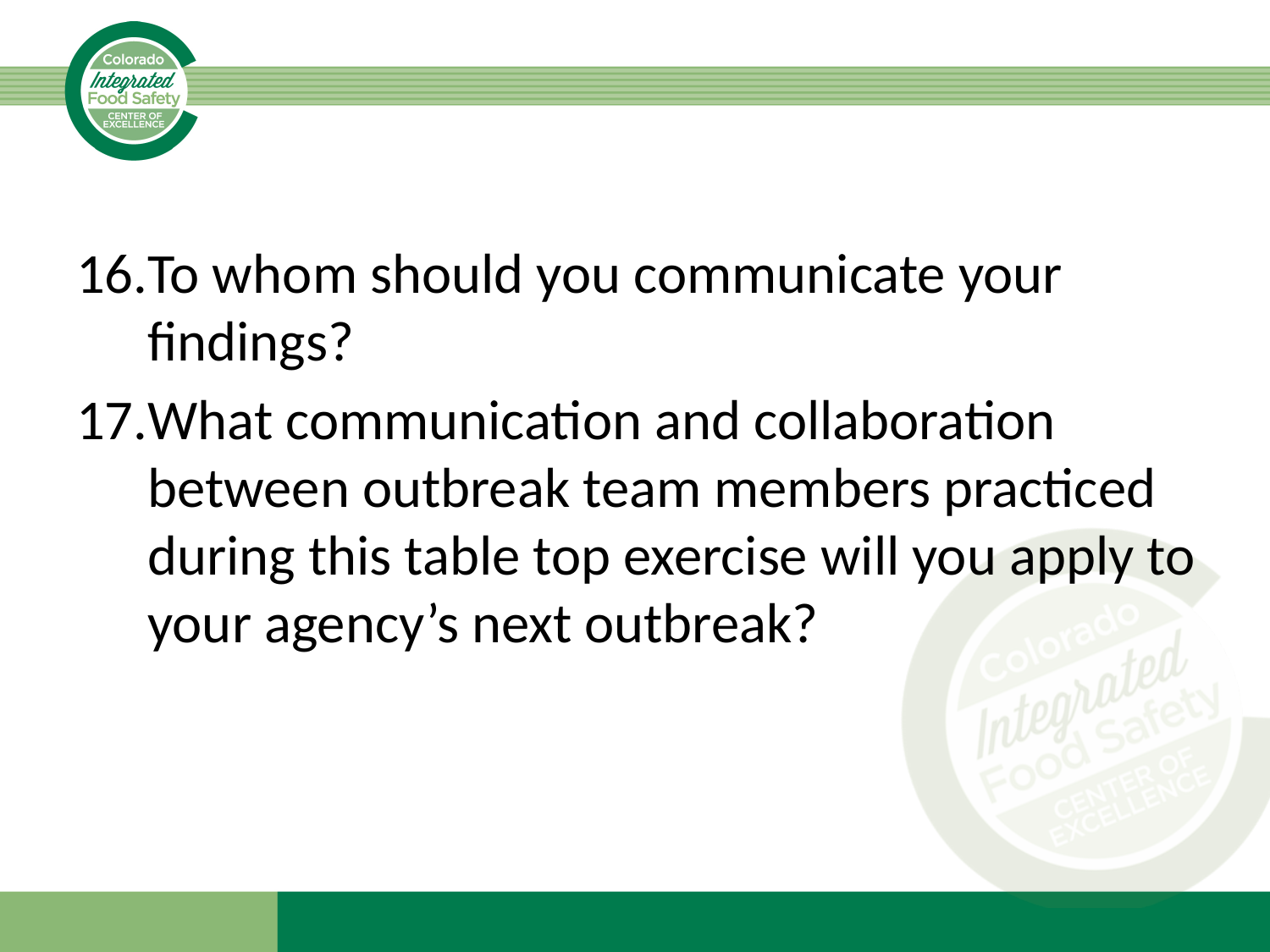

#
To whom should you communicate your findings?
What communication and collaboration between outbreak team members practiced during this table top exercise will you apply to your agency’s next outbreak?